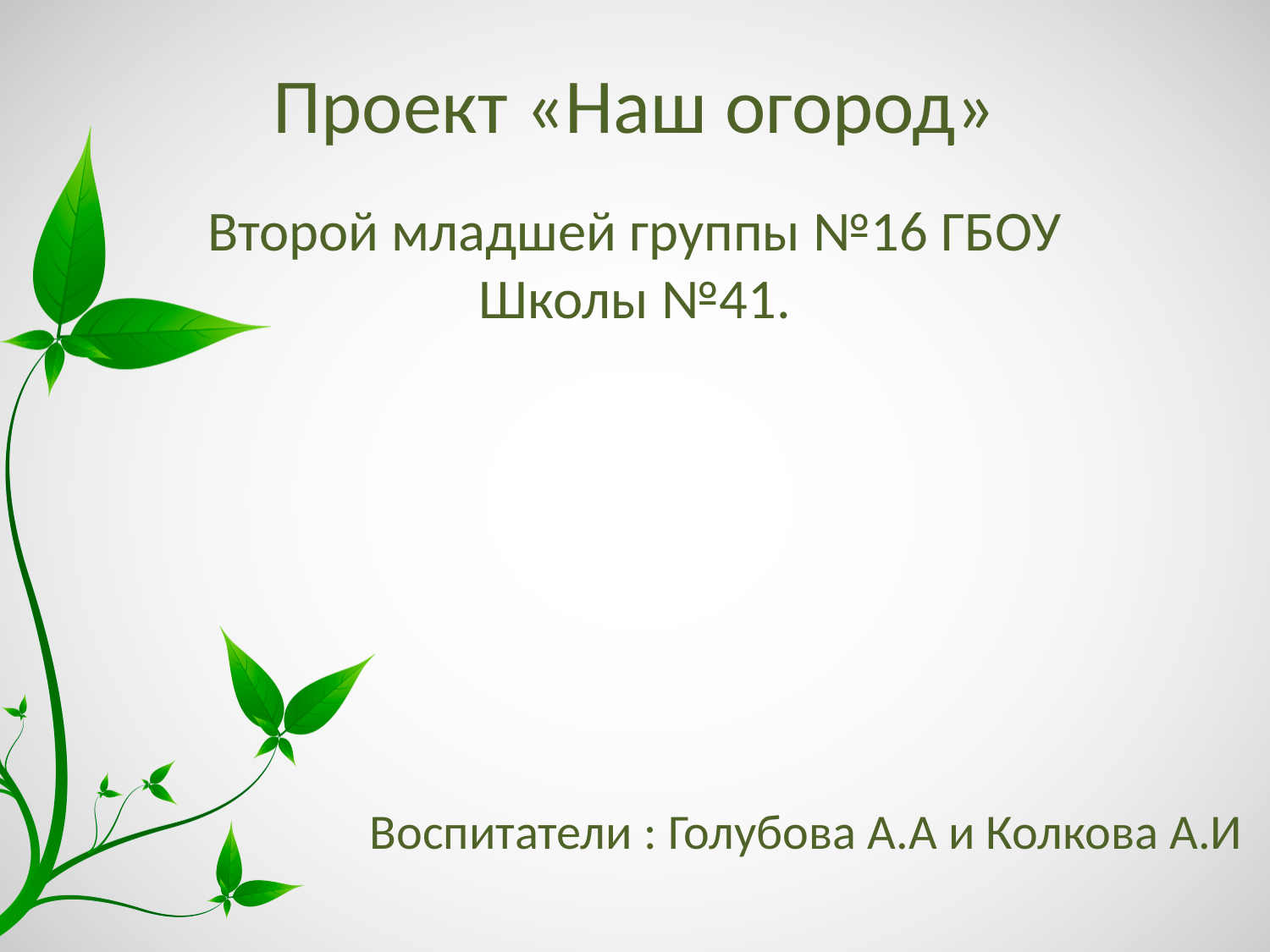

# Проект «Наш огород»
Второй младшей группы №16 ГБОУ Школы №41.
Воспитатели : Голубова А.А и Колкова А.И